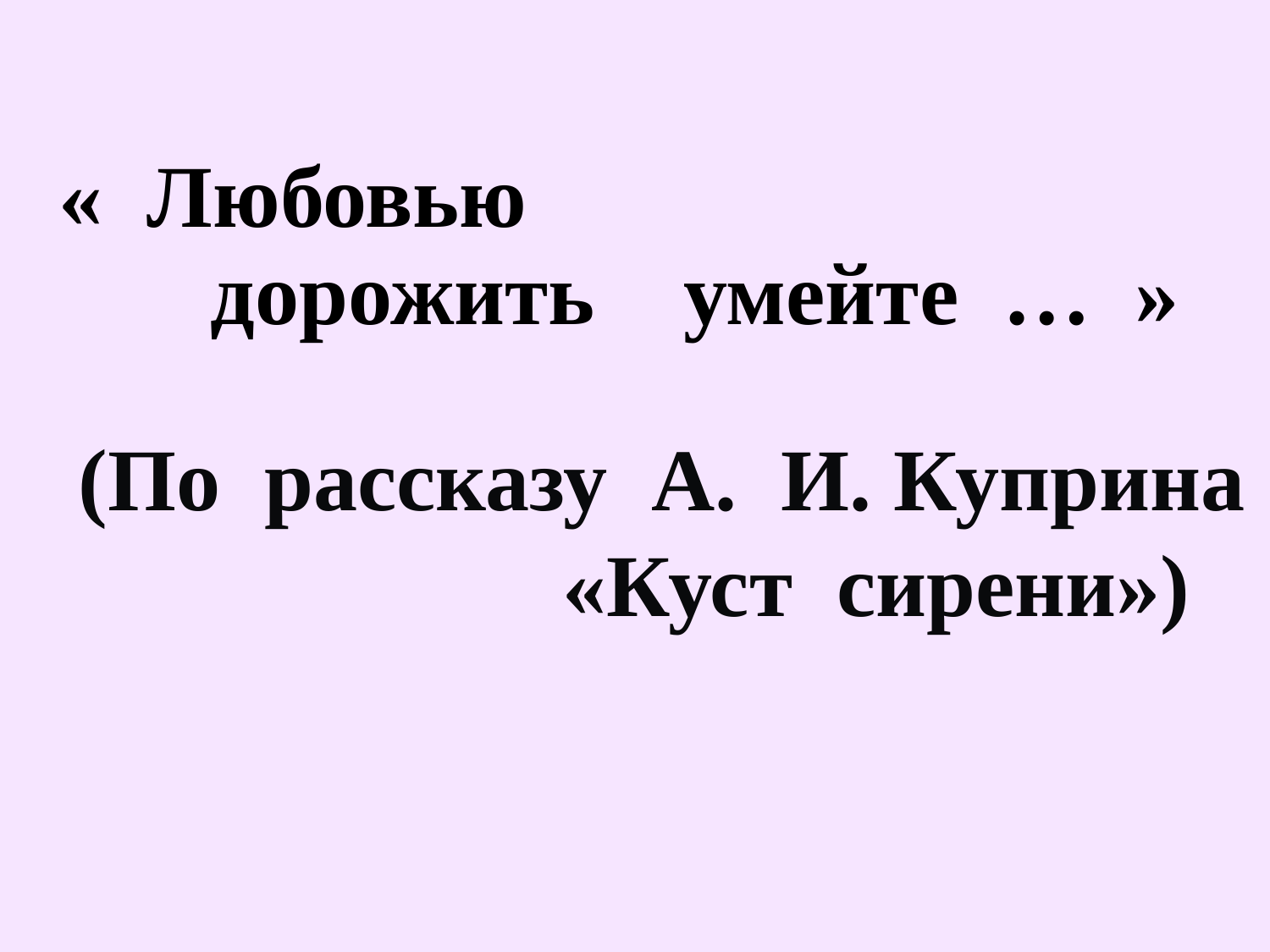

«  Любовью
         дорожить    умейте  …  »

   (По  рассказу  А.  И. Куприна
                         «Куст  сирени»)